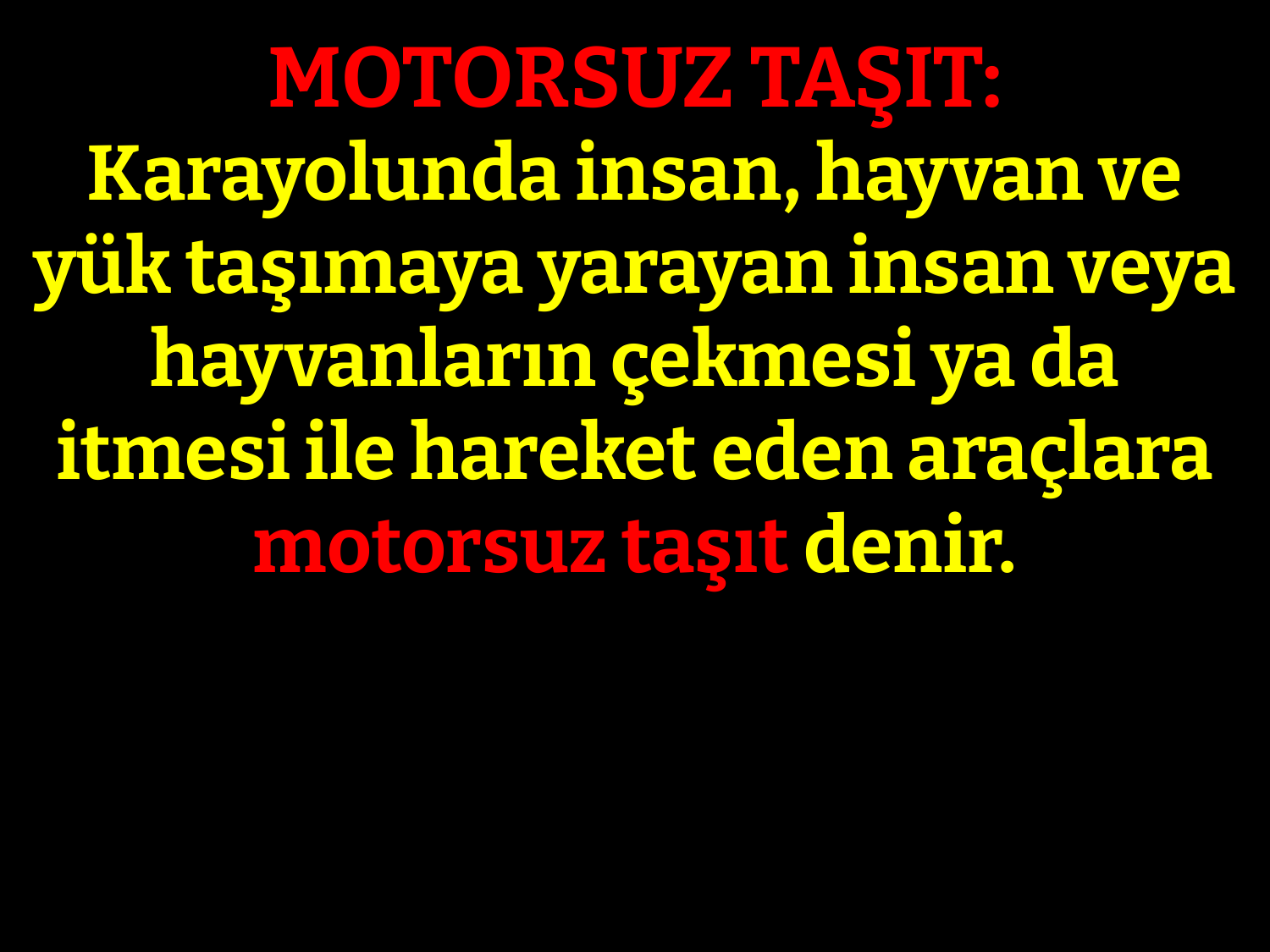

MOTORSUZ TAŞIT:
Karayolunda insan, hayvan ve yük taşımaya yarayan insan veya hayvanların çekmesi ya da itmesi ile hareket eden araçlara motorsuz taşıt denir.
#